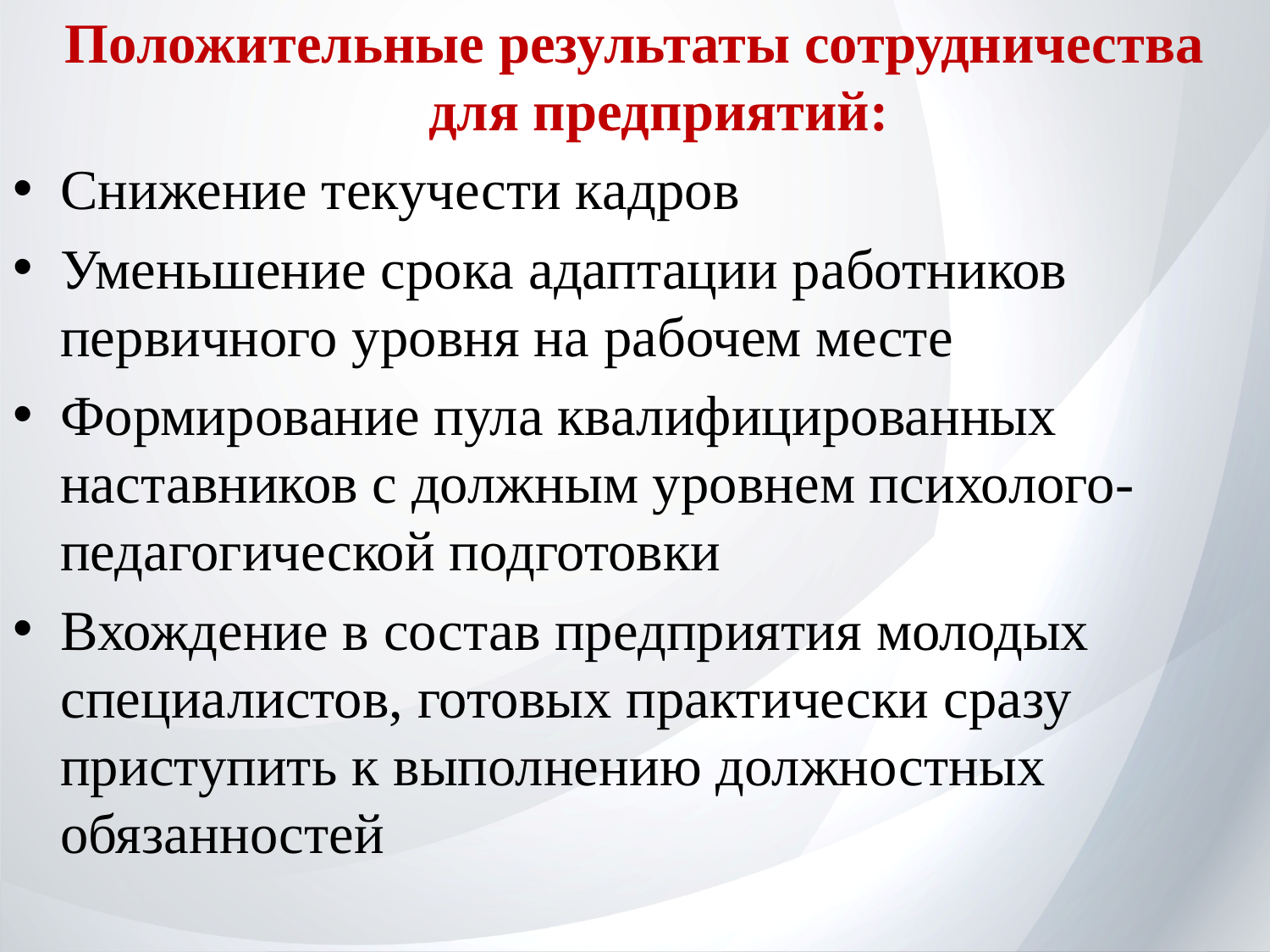

Положительные результаты сотрудничества для предприятий:
Снижение текучести кадров
Уменьшение срока адаптации работников первичного уровня на рабочем месте
Формирование пула квалифицированных наставников с должным уровнем психолого-педагогической подготовки
Вхождение в состав предприятия молодых специалистов, готовых практически сразу приступить к выполнению должностных обязанностей

#